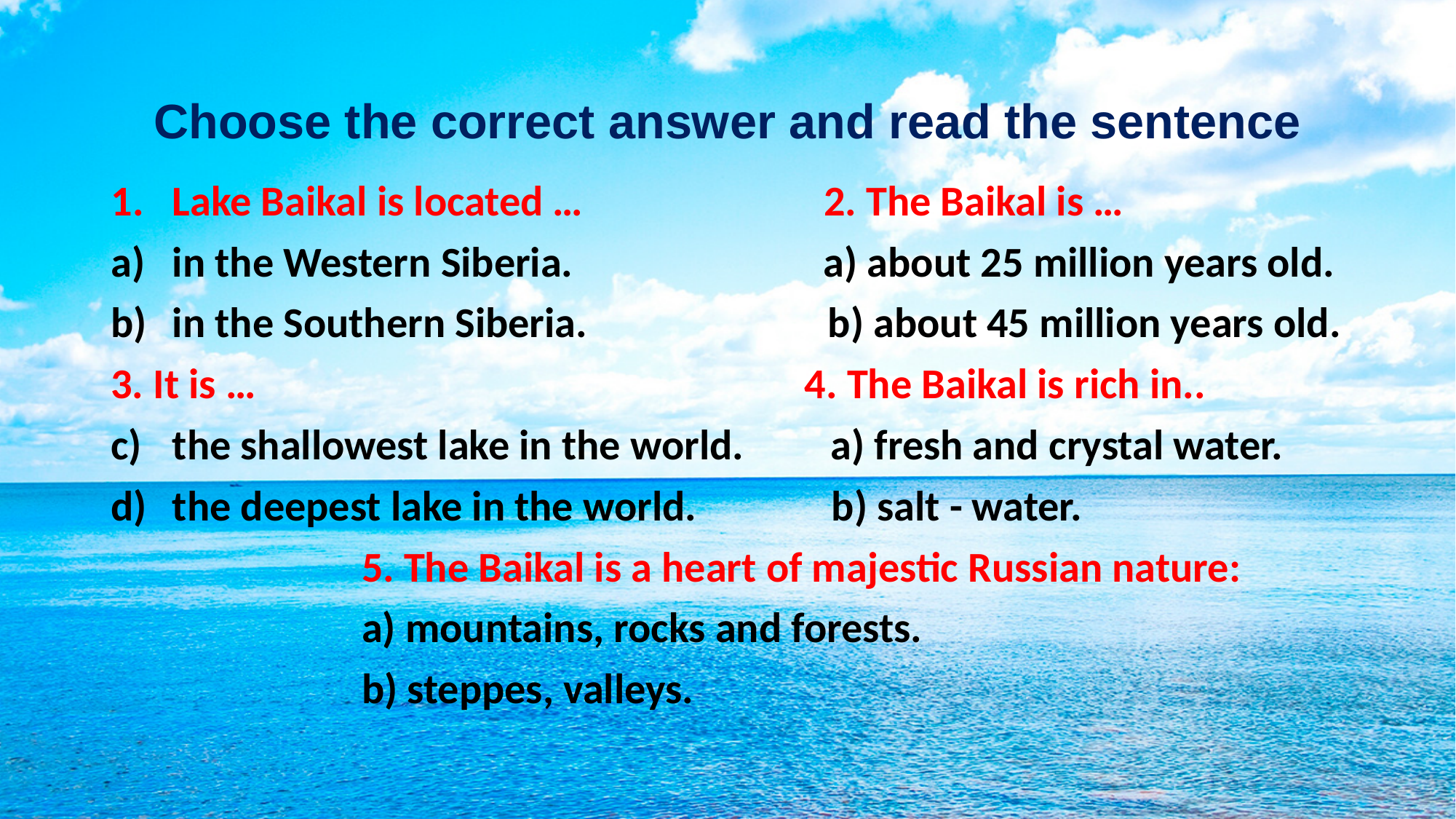

# Choose the correct answer and read the sentence
Lake Baikal is located …                         2. The Baikal is …
in the Western Siberia.                          a) about 25 million years old.
in the Southern Siberia.                         b) about 45 million years old.
3. It is …                                                         4. The Baikal is rich in..
the shallowest lake in the world.         a) fresh and crystal water.
the deepest lake in the world.              b) salt - water.
                          5. The Baikal is a heart of majestic Russian nature:
                          a) mountains, rocks and forests.
                          b) steppes, valleys.